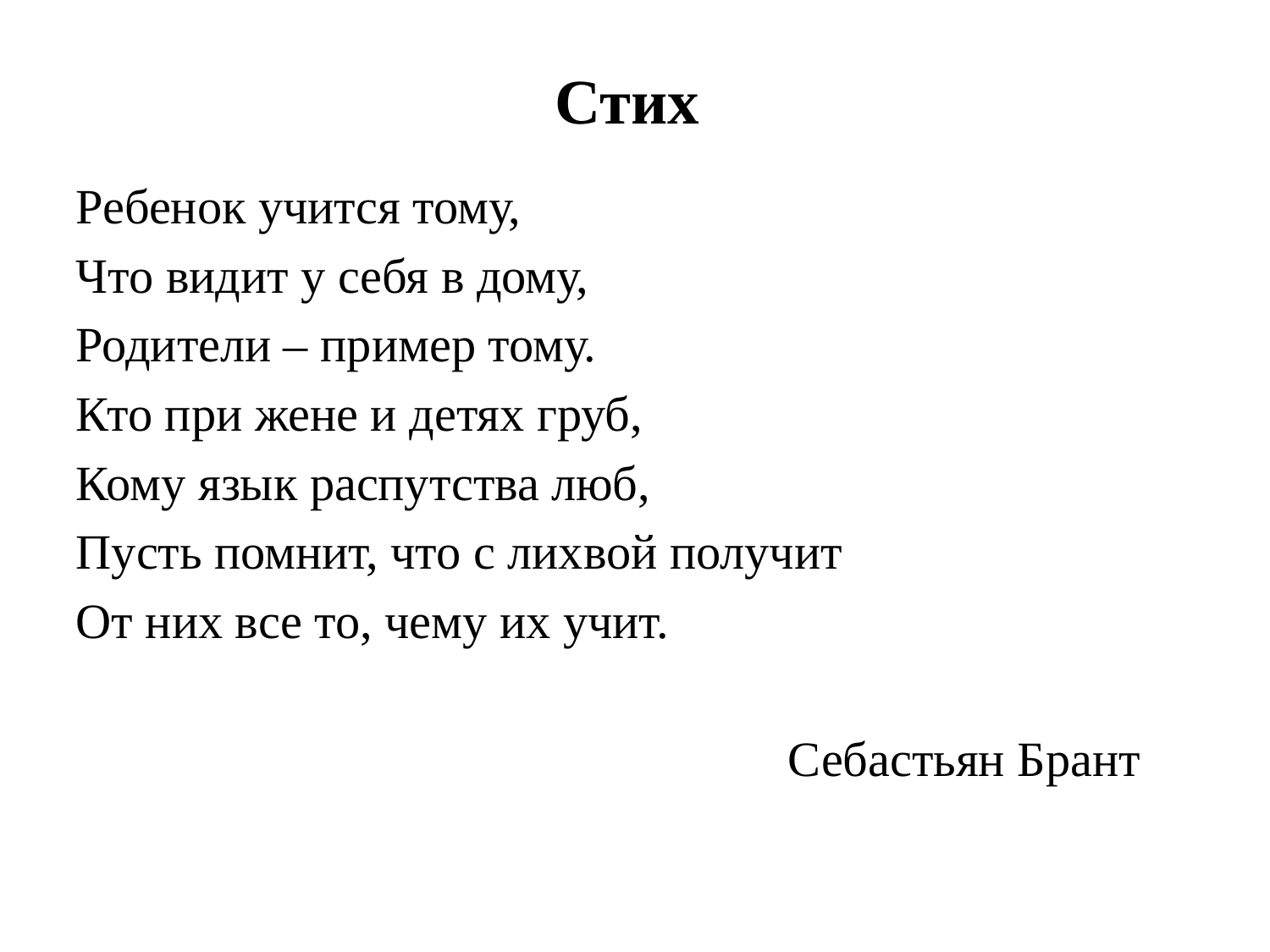

Стих
Ребенок учится тому,
Что видит у себя в дому,
Родители – пример тому.
Кто при жене и детях груб,
Кому язык распутства люб,
Пусть помнит, что с лихвой получит
От них все то, чему их учит.

                                                          Себастьян Брант